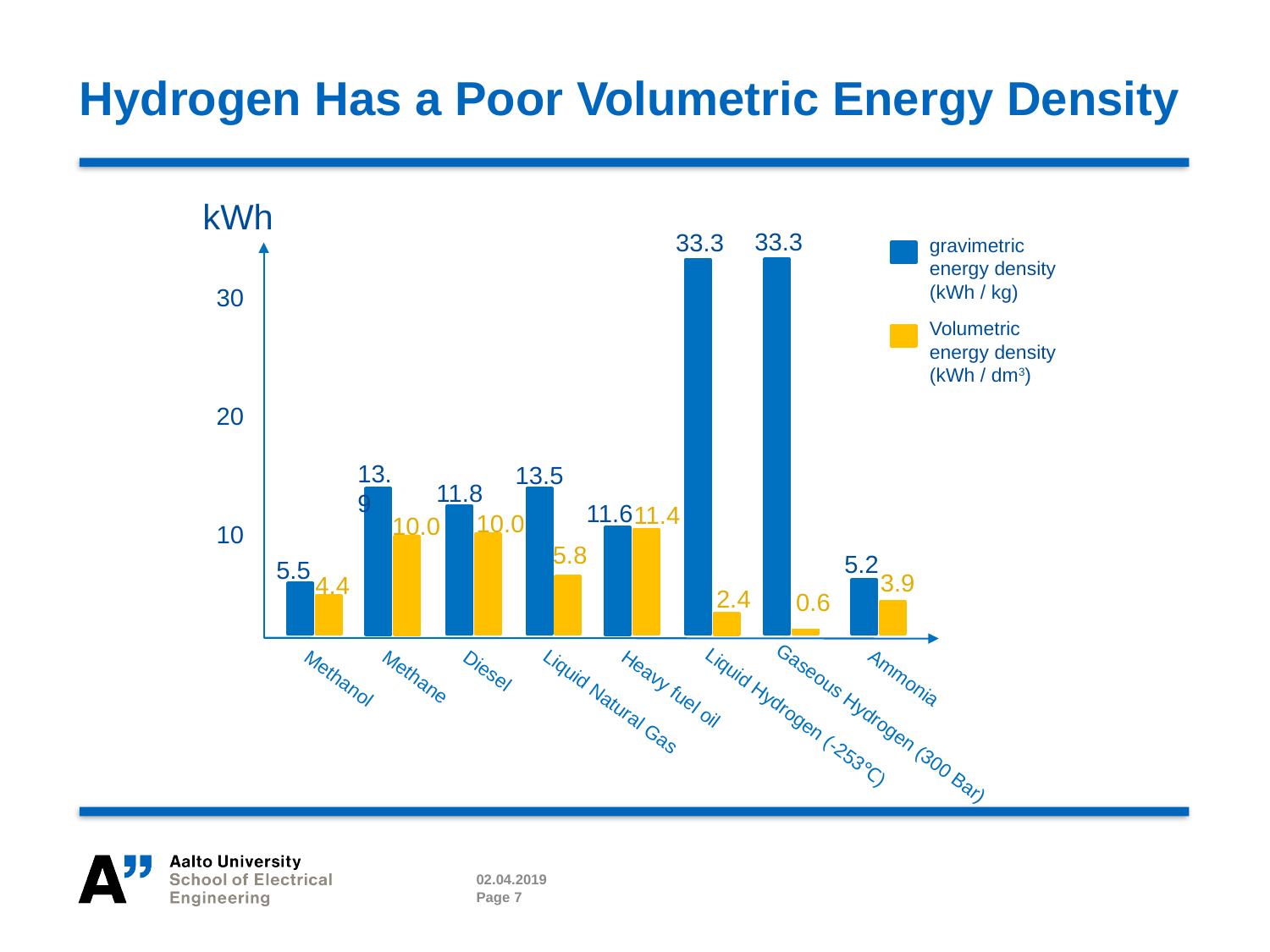

# Hydrogen Has a Poor Volumetric Energy Density
kWh
33.3

0.6

Gaseous Hydrogen (300 Bar)
33.3
2.4

Liquid Hydrogen (-253℃)

gravimetric energy density
(kWh / kg)

30

20

10

Volumetric energy density
(kWh / dm3)

13.9

10.0

Methane
13.5

5.8

Liquid Natural Gas
11.8
10.0

Diesel
11.6

Heavy fuel oil
11.4
5.2

Ammonia
3.9
5.5
4.4

Methanol

02.04.2019
Page 7